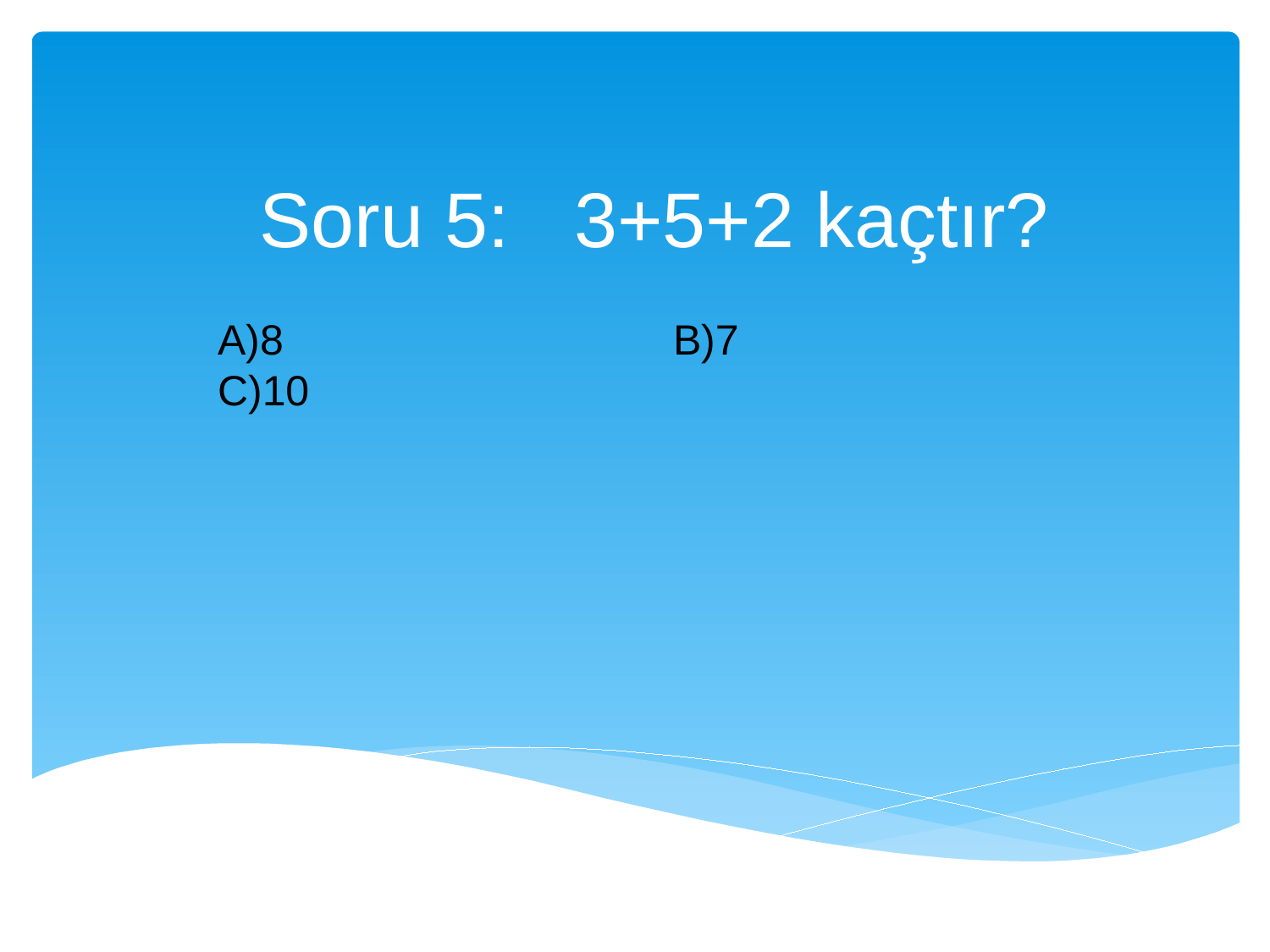

# Soru 5:   3+5+2 kaçtır?
A)8                                 B)7                         C)10